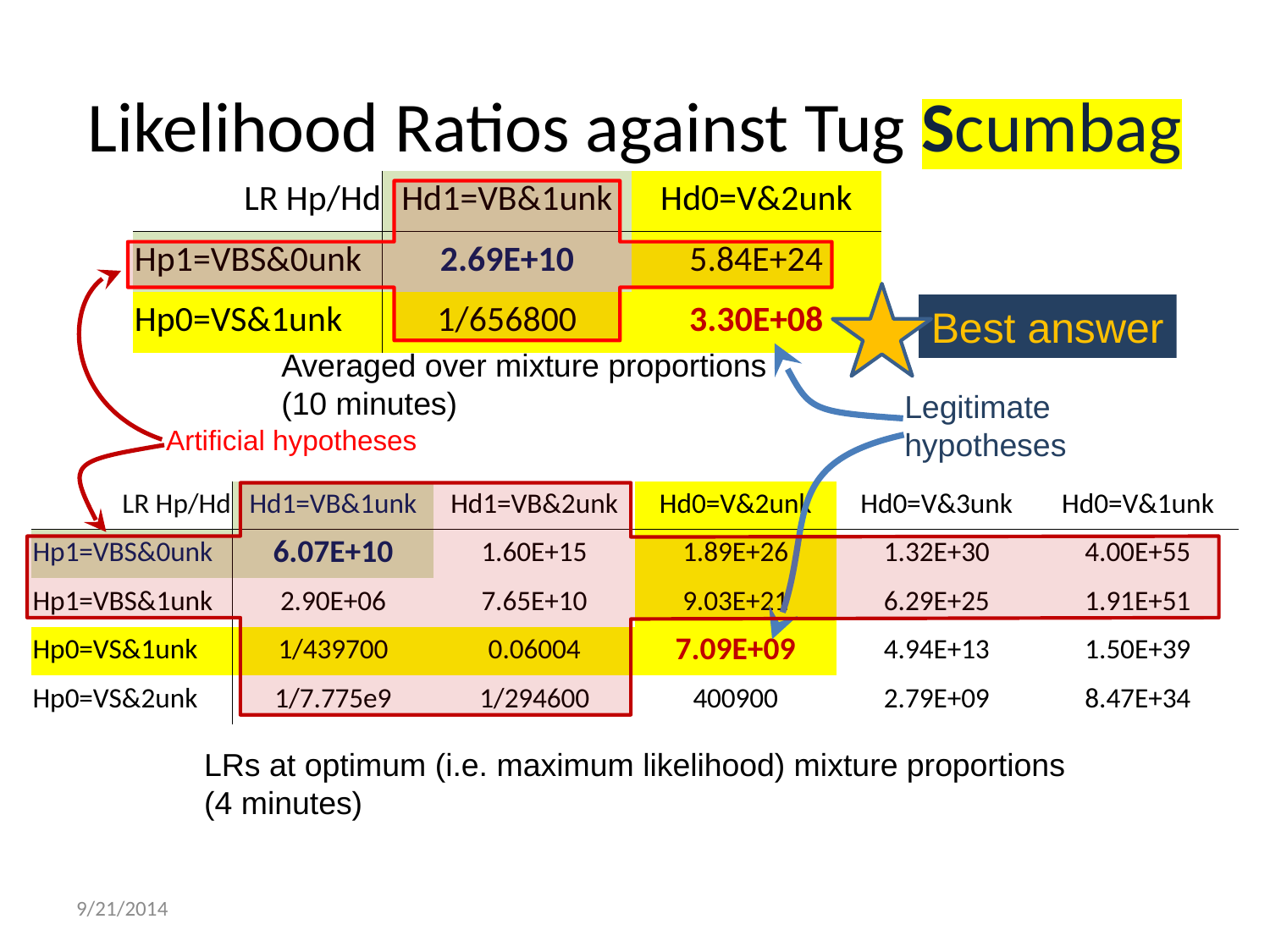

# Likelihood Ratios against Tug Scumbag
| LR Hp/Hd | Hd1=VB&1unk | Hd0=V&2unk |
| --- | --- | --- |
| Hp1=VBS&0unk | 2.69E+10 | 5.84E+24 |
| Hp0=VS&1unk | 1/656800 | 3.30E+08 |

Artificial hypotheses

Best answer
Averaged over mixture proportions
(10 minutes)

Legitimate hypotheses

| LR Hp/Hd | Hd1=VB&1unk | Hd1=VB&2unk | Hd0=V&2unk | Hd0=V&3unk | Hd0=V&1unk |
| --- | --- | --- | --- | --- | --- |
| Hp1=VBS&0unk | 6.07E+10 | 1.60E+15 | 1.89E+26 | 1.32E+30 | 4.00E+55 |
| Hp1=VBS&1unk | 2.90E+06 | 7.65E+10 | 9.03E+21 | 6.29E+25 | 1.91E+51 |
| Hp0=VS&1unk | 1/439700 | 0.06004 | 7.09E+09 | 4.94E+13 | 1.50E+39 |
| Hp0=VS&2unk | 1/7.775e9 | 1/294600 | 400900 | 2.79E+09 | 8.47E+34 |
LRs at optimum (i.e. maximum likelihood) mixture proportions
(4 minutes)
9/21/2014